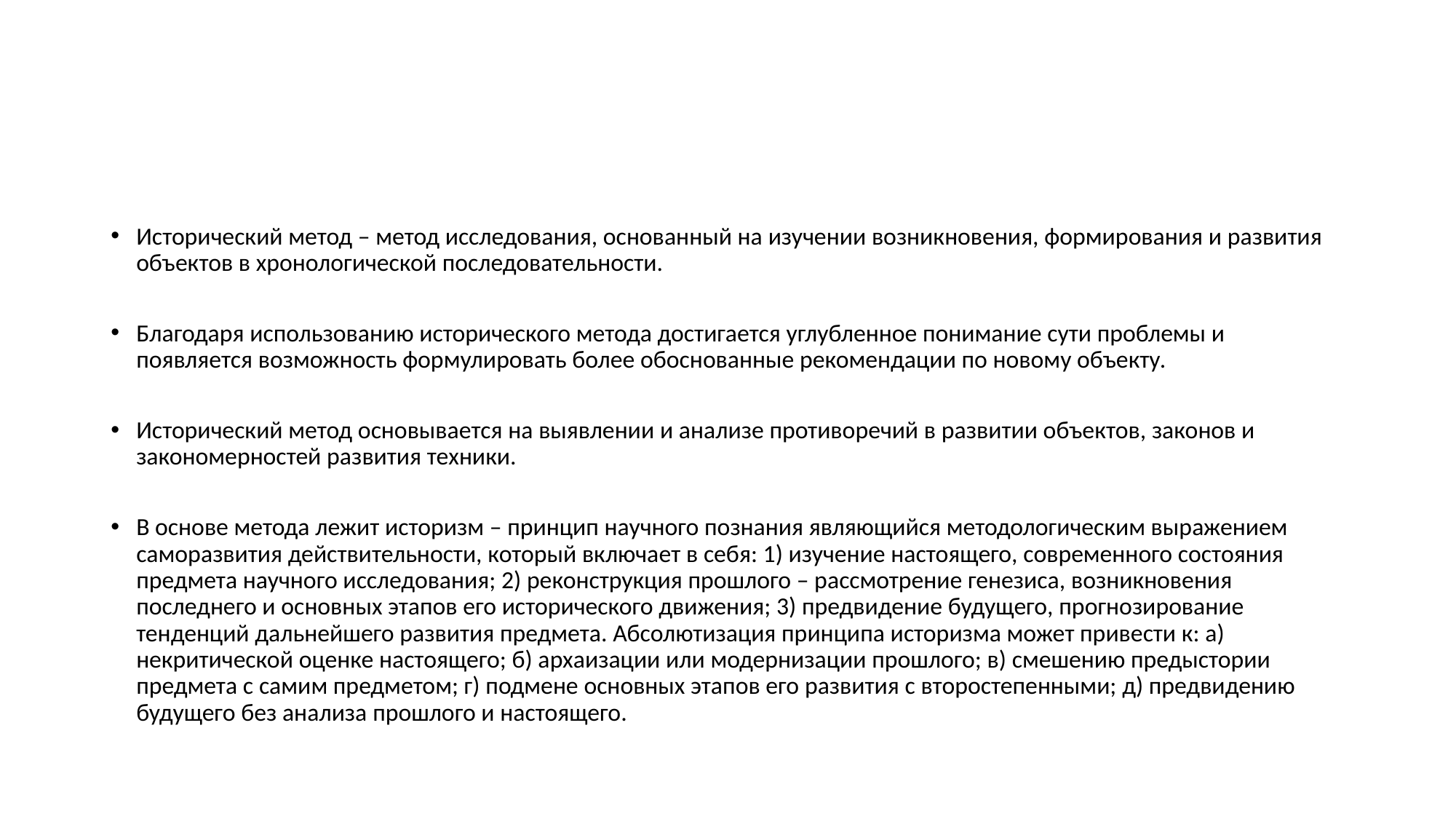

#
Исторический метод – метод исследования, основанный на изучении возникновения, формирования и развития объектов в хронологической последовательности.

Благодаря использованию исторического метода достигается углубленное понимание сути проблемы и появляется возможность формулировать более обоснованные рекомендации по новому объекту.

Исторический метод основывается на выявлении и анализе противоречий в развитии объектов, законов и закономерностей развития техники.

В основе метода лежит историзм – принцип научного познания являющийся методологическим выражением саморазвития действительности, который включает в себя: 1) изучение настоящего, современного состояния предмета научного исследования; 2) реконструкция прошлого – рассмотрение генезиса, возникновения последнего и основных этапов его исторического движения; 3) предвидение будущего, прогнозирование тенденций дальнейшего развития предмета. Абсолютизация принципа историзма может привести к: а) некритической оценке настоящего; б) архаизации или модернизации прошлого; в) смешению предыстории предмета с самим предметом; г) подмене основных этапов его развития с второстепенными; д) предвидению будущего без анализа прошлого и настоящего.